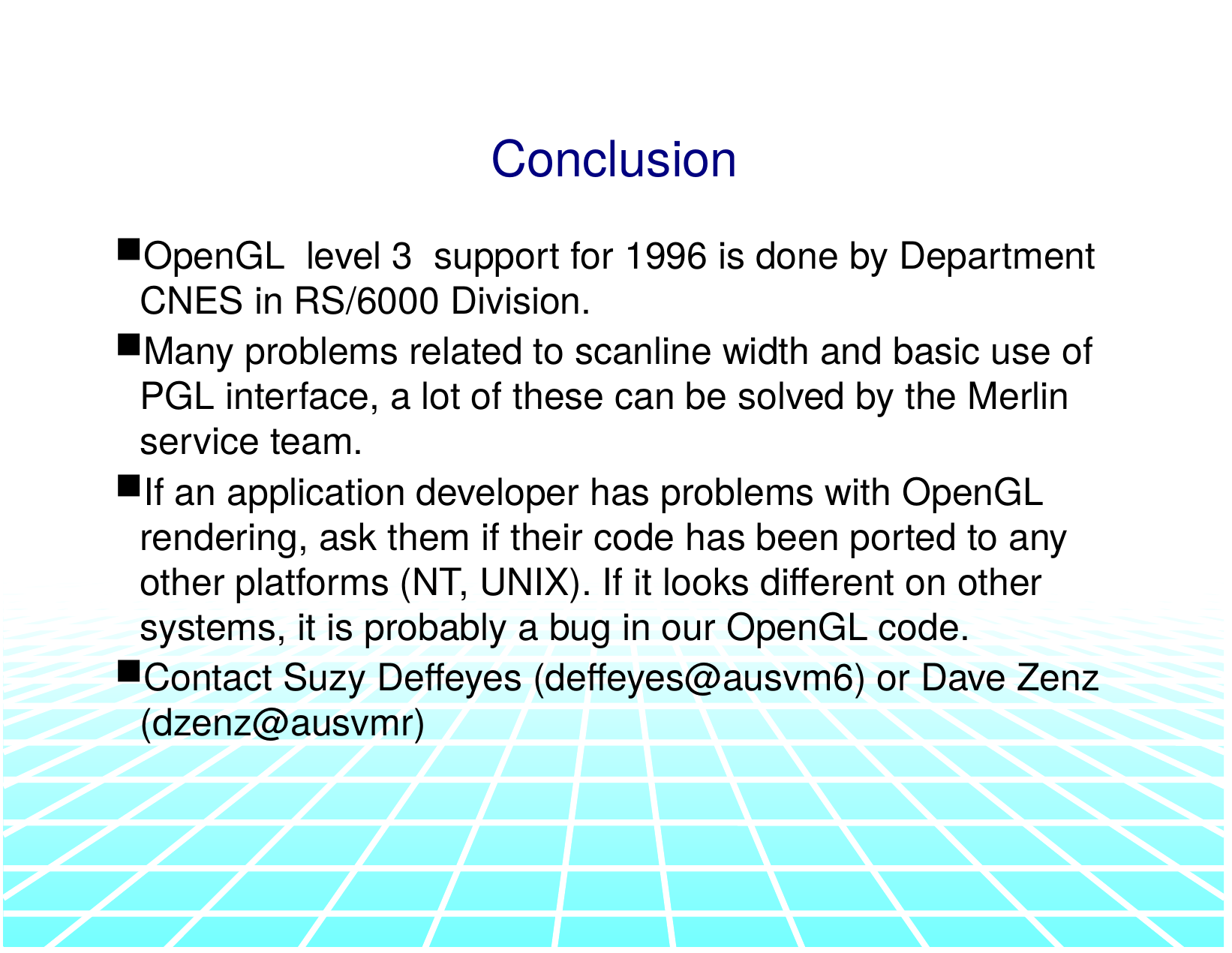

Conclusion
OpenGL  level 3  support for 1996 is done by Department CNES in RS/6000 Division.
Many problems related to scanline width and basic use of PGL interface, a lot of these can be solved by the Merlin service team.
If an application developer has problems with OpenGL rendering, ask them if their code has been ported to any other platforms (NT, UNIX). If it looks different on other systems, it is probably a bug in our OpenGL code.
Contact Suzy Deffeyes (deffeyes@ausvm6) or Dave Zenz (dzenz@ausvmr)